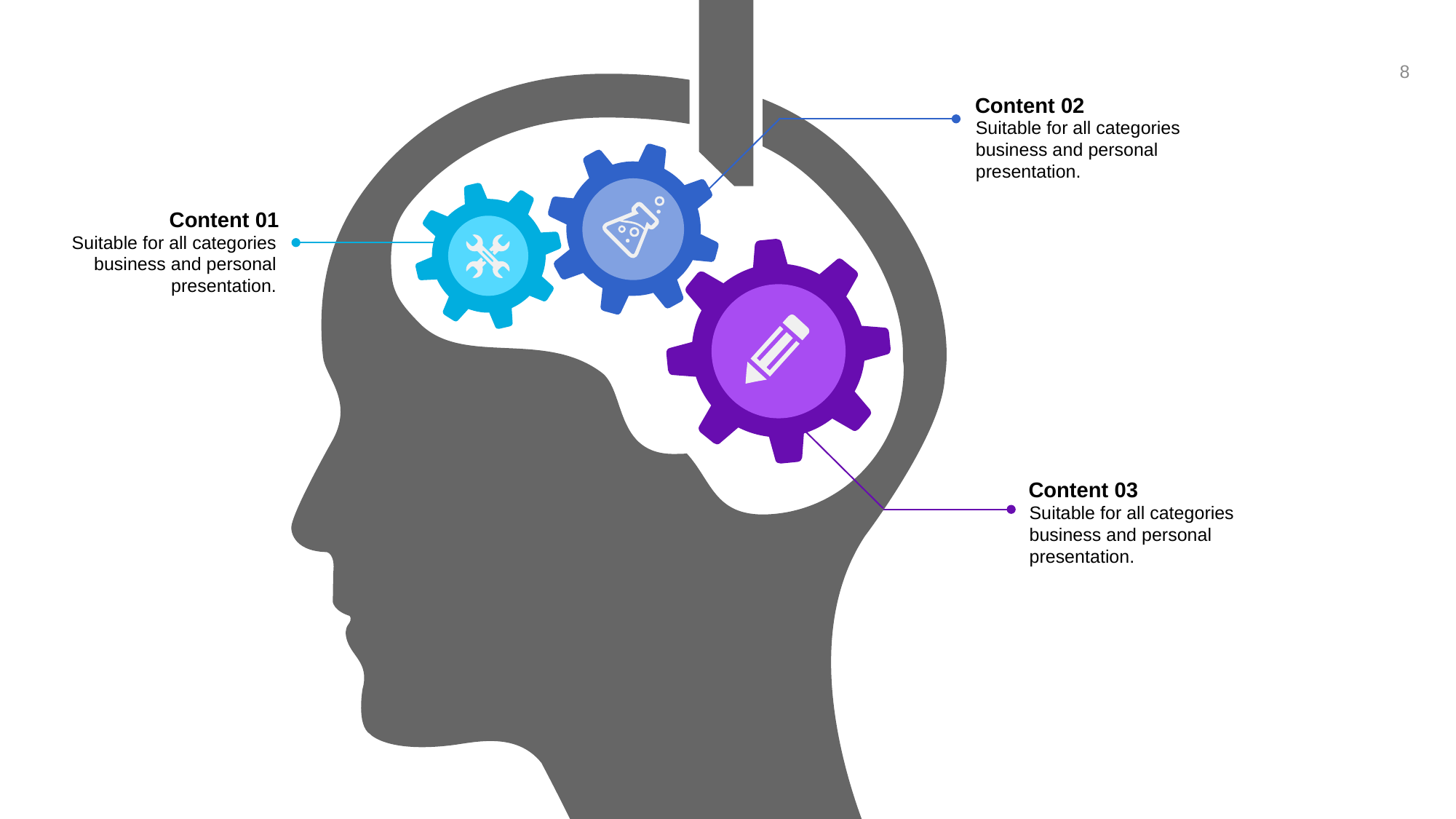

8

Content 02
Suitable for all categories business and personal presentation.

Content 01
Suitable for all categories business and personal presentation.

Content 03
Suitable for all categories business and personal presentation.